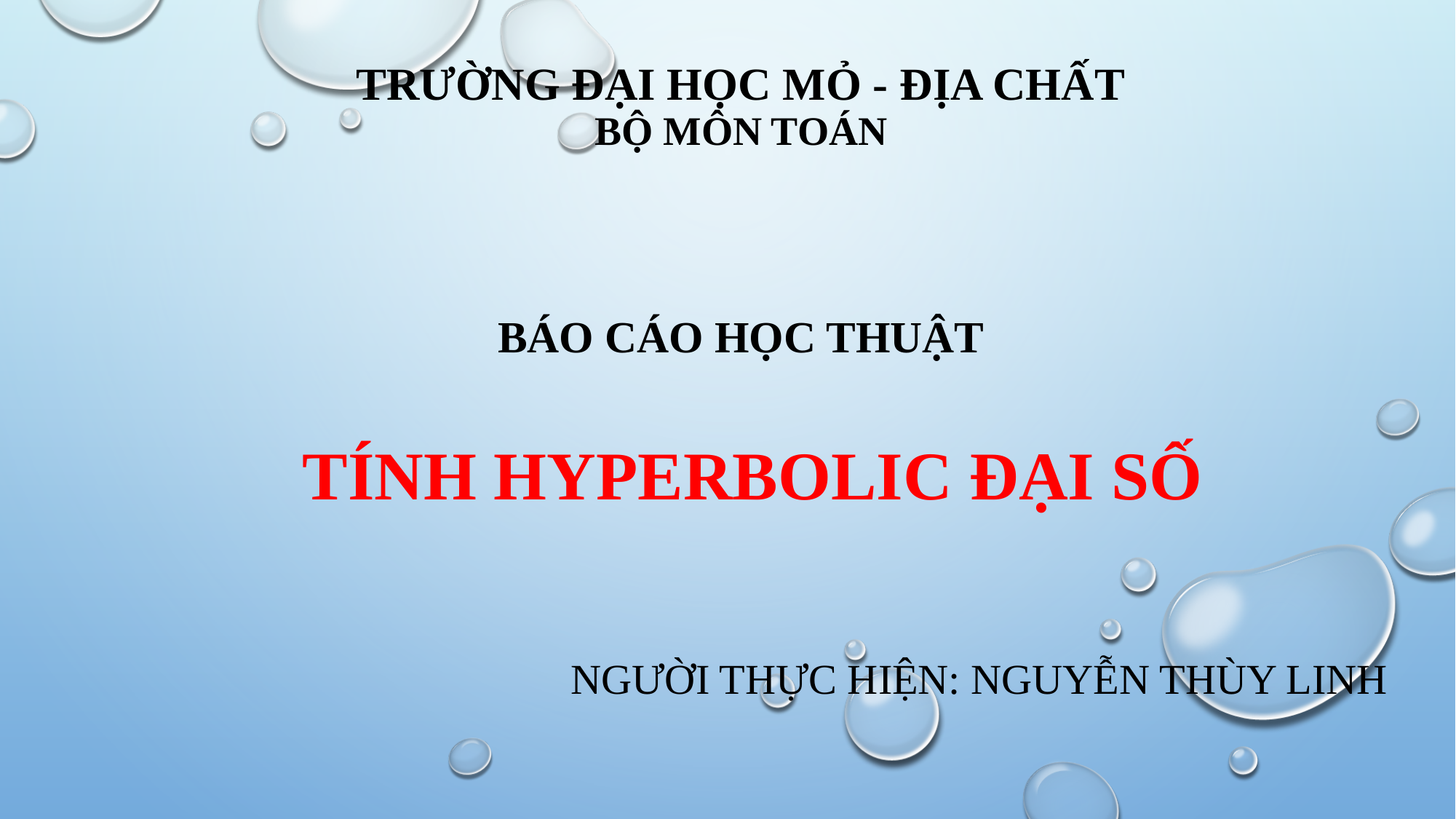

# TRƯỜNG ĐẠI HỌC MỎ - ĐỊA CHẤT BỘ MÔN TOÁN BÁO CÁO HỌC THUẬT
TÍNH HYPERBOLIC ĐẠI SỐ

NGƯỜI THỰC HIỆN: NGUYỄN THÙY LINH